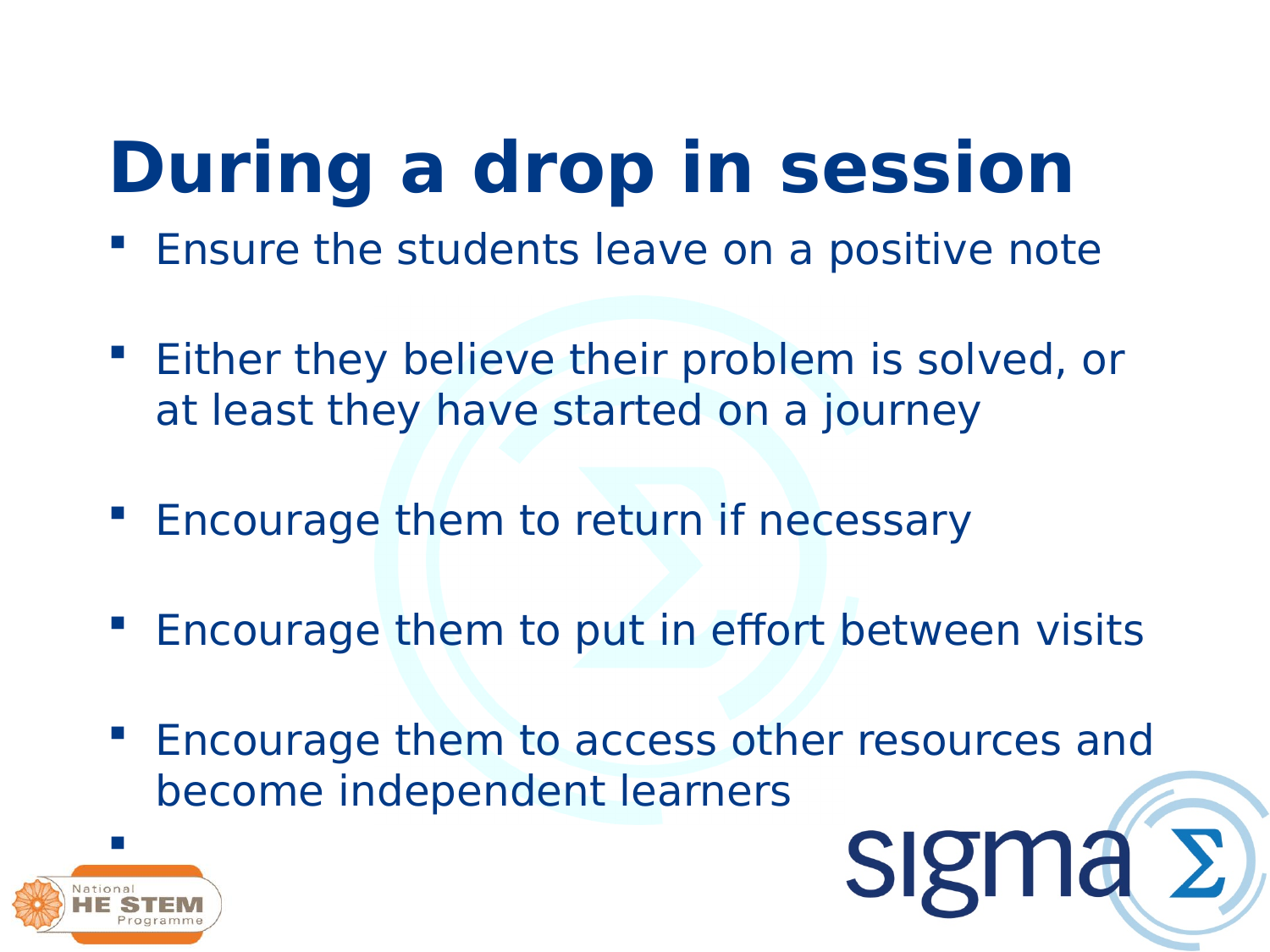

# During a drop in session
Ensure the students leave on a positive note
Either they believe their problem is solved, or at least they have started on a journey
Encourage them to return if necessary
Encourage them to put in effort between visits
Encourage them to access other resources and become independent learners